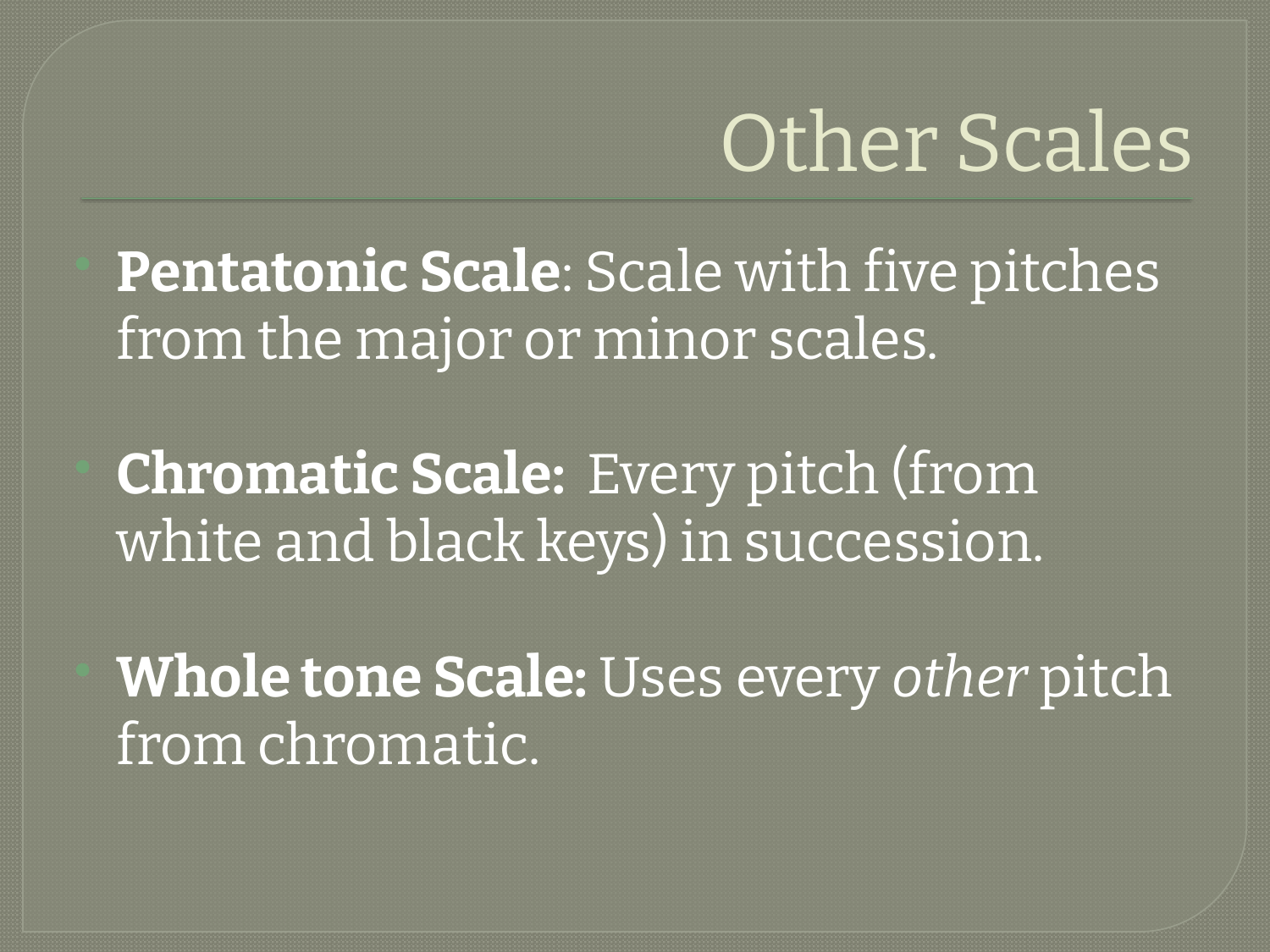

# Other Scales
Pentatonic Scale: Scale with five pitches from the major or minor scales.

Chromatic Scale:  Every pitch (from white and black keys) in succession.

Whole tone Scale: Uses every other pitch from chromatic.